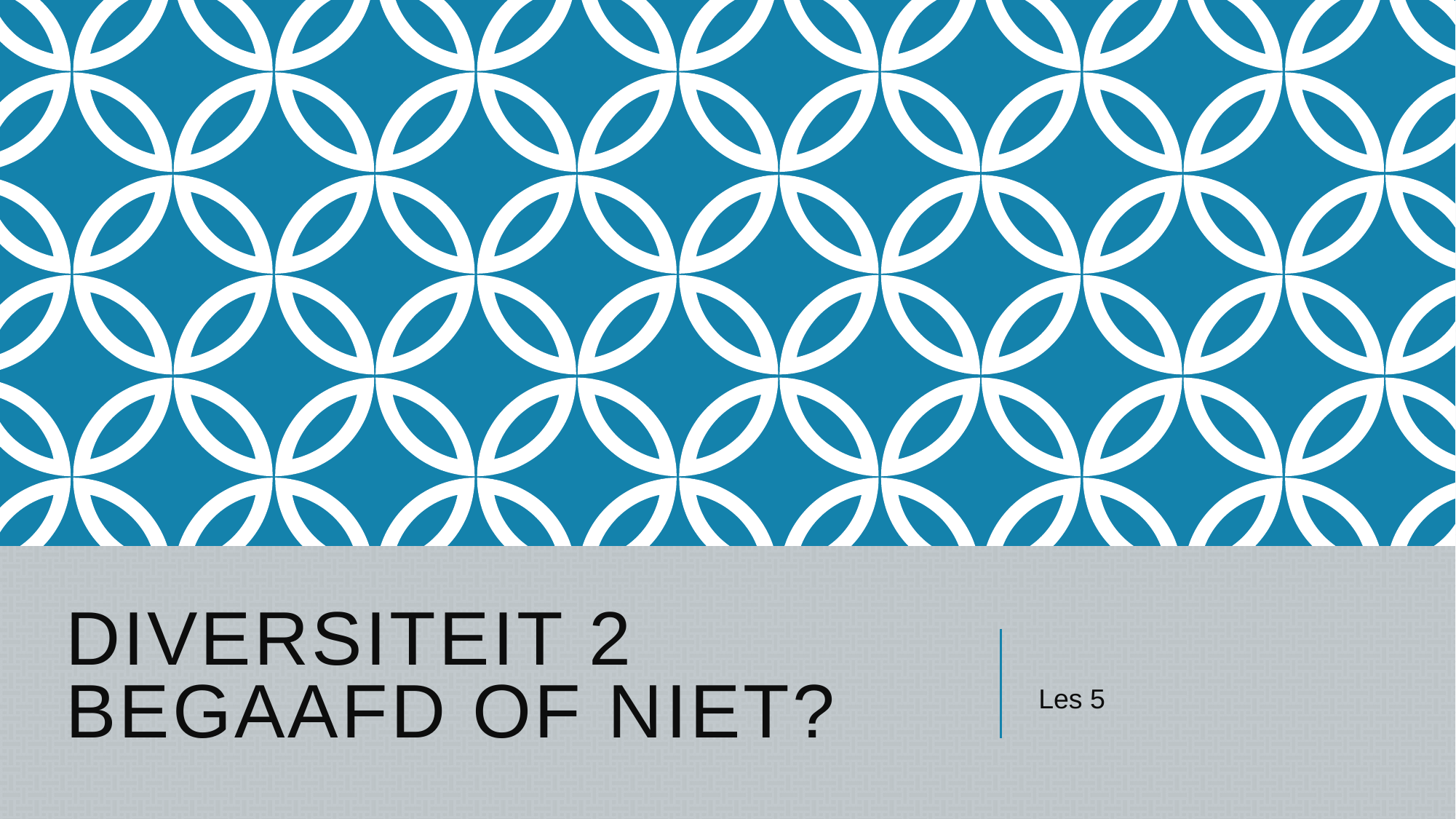

# Diversiteit 2 begaafd of niet?

Les 5